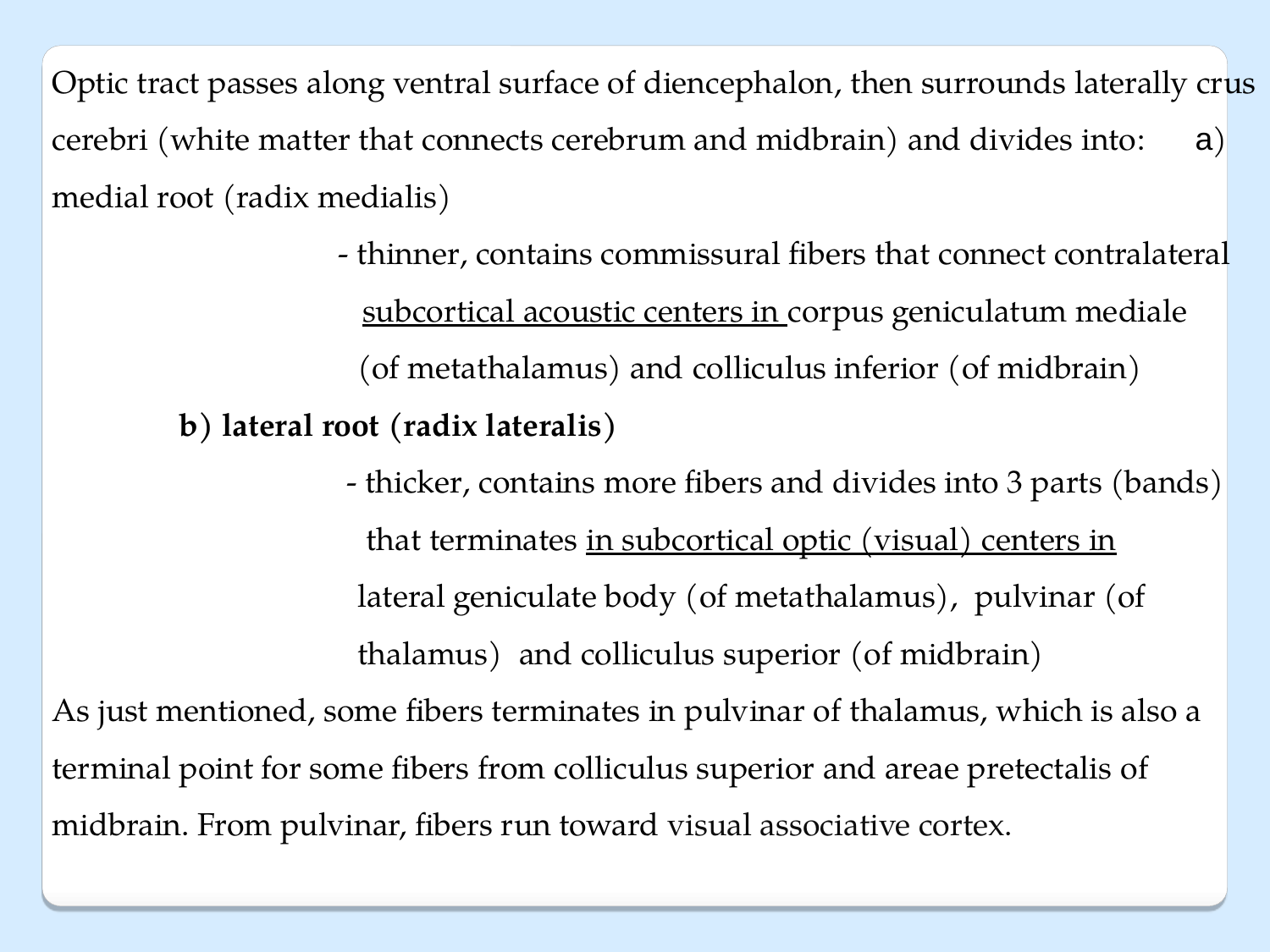

Optic tract passes along ventral surface of diencephalon, then surrounds laterally crus cerebri (white matter that connects cerebrum and midbrain) and divides into: 	а) medial root (radix medialis)
		    - thinner, contains commissural fibers that connect contralateral
		       subcortical acoustic centers in corpus geniculatum mediale
                                      (of metathalamus) and colliculus inferior (of midbrain)
	b) lateral root (radix lateralis)
		     - thicker, contains more fibers and divides into 3 parts (bands)
                                       that terminates in subcortical optic (visual) centers in
                                      lateral geniculate body (of metathalamus),  pulvinar (of
                                      thalamus)  and colliculus superior (of midbrain)
As just mentioned, some fibers terminates in pulvinar of thalamus, which is also a terminal point for some fibers from colliculus superior and areae pretectalis of midbrain. From pulvinar, fibers run toward visual associative cortex.